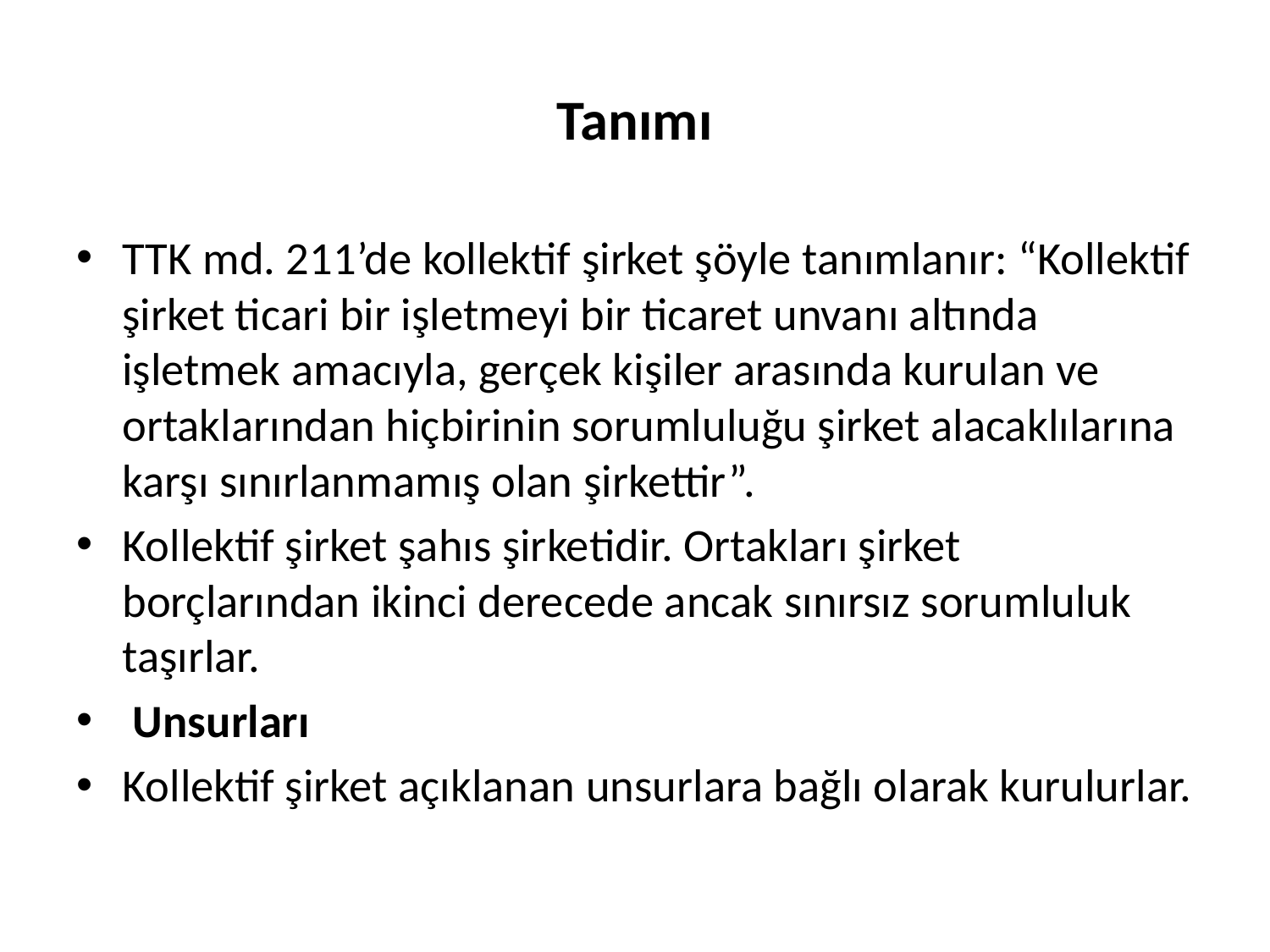

# Tanımı
TTK md. 211’de kollektif şirket şöyle tanımlanır: “Kollektif şirket ticari bir işletmeyi bir ticaret unvanı altında işletmek amacıyla, gerçek kişiler arasında kurulan ve ortaklarından hiçbirinin sorumluluğu şirket alacaklılarına karşı sınırlanmamış olan şirkettir”.
Kollektif şirket şahıs şirketidir. Ortakları şirket borçlarından ikinci derecede ancak sınırsız sorumluluk taşırlar.
 Unsurları
Kollektif şirket açıklanan unsurlara bağlı olarak kurulurlar.